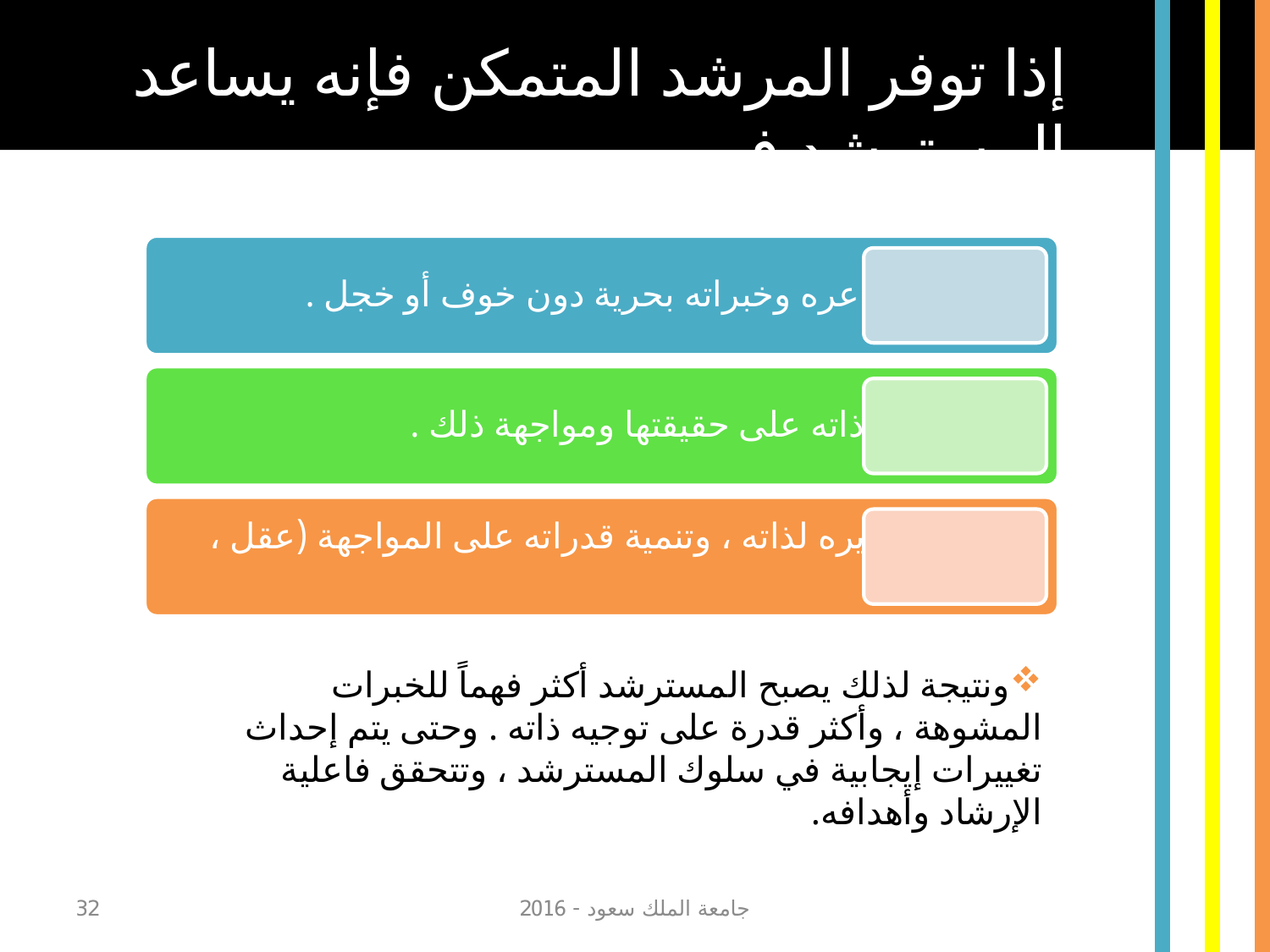

إذا توفر المرشد المتمكن فإنه يساعد المسترشد في
أ- عرض مشاعره وخبراته بحرية دون خوف أو خجل .
ب- اكتشاف ذاته على حقيقتها ومواجهة ذلك .
ج- ازدياد تقديره لذاته ، وتنمية قدراته على المواجهة (عقل ، 115:2000)
ونتيجة لذلك يصبح المسترشد أكثر فهماً للخبرات المشوهة ، وأكثر قدرة على توجيه ذاته . وحتى يتم إحداث تغييرات إيجابية في سلوك المسترشد ، وتتحقق فاعلية الإرشاد وأهدافه.

32
جامعة الملك سعود - 2016